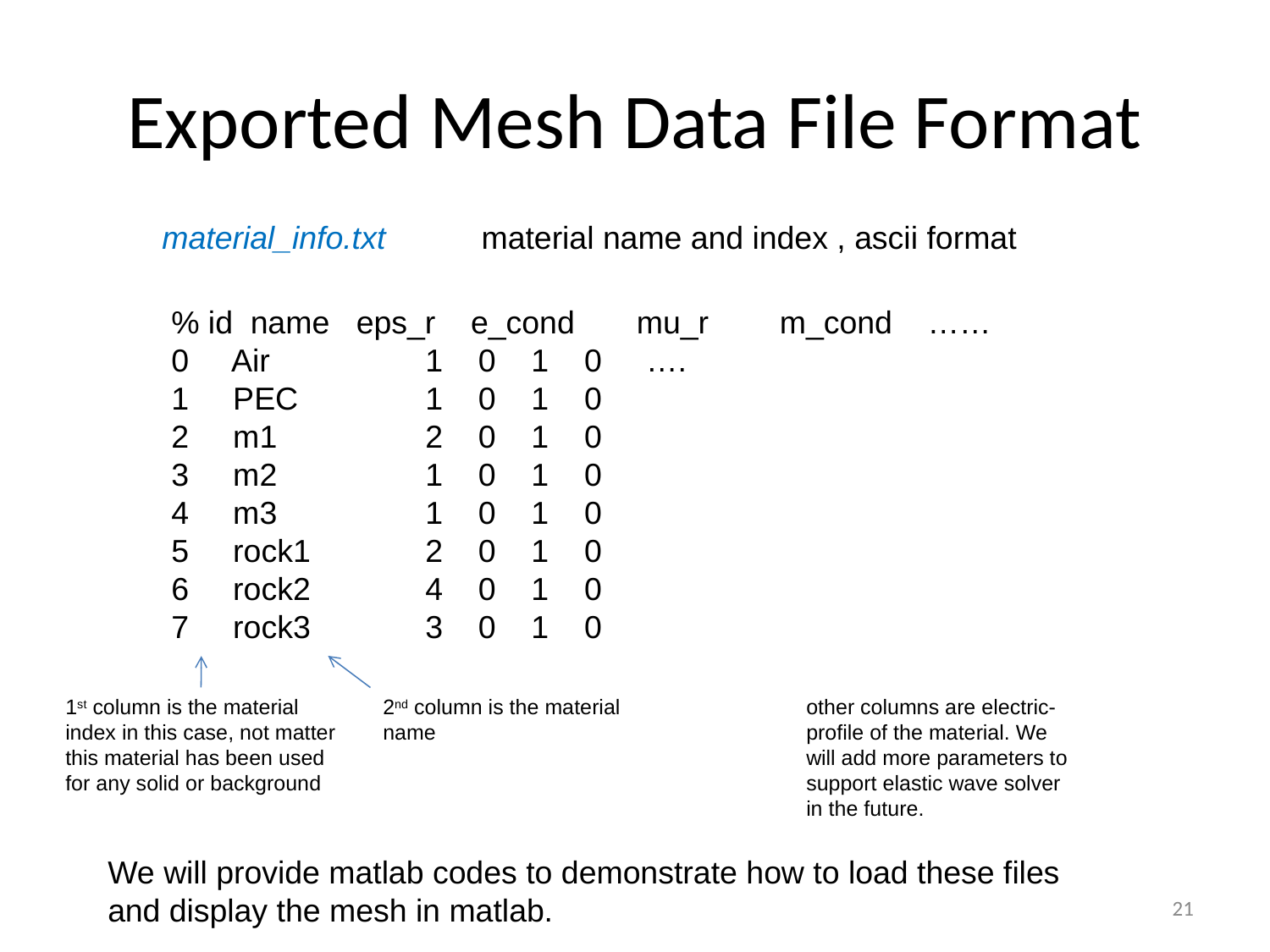

# Exported Mesh Data File Format
material_info.txt
material name and index , ascii format
% id  name   eps_r    e_cond       mu_r        m_cond    ……
0     Air    	1    0    1    0     ….
1     PEC    	1    0    1    0
2     m1    	2    0    1    0
3     m2    	1    0    1    0
4     m3    	1    0    1    0
5     rock1    	2    0    1    0
6     rock2    	4    0    1    0
7     rock3    	3    0    1    0
1st column is the material index in this case, not matter this material has been used for any solid or background
2nd column is the material name
other columns are electric-profile of the material. We will add more parameters to support elastic wave solver in the future.
We will provide matlab codes to demonstrate how to load these files and display the mesh in matlab.
21